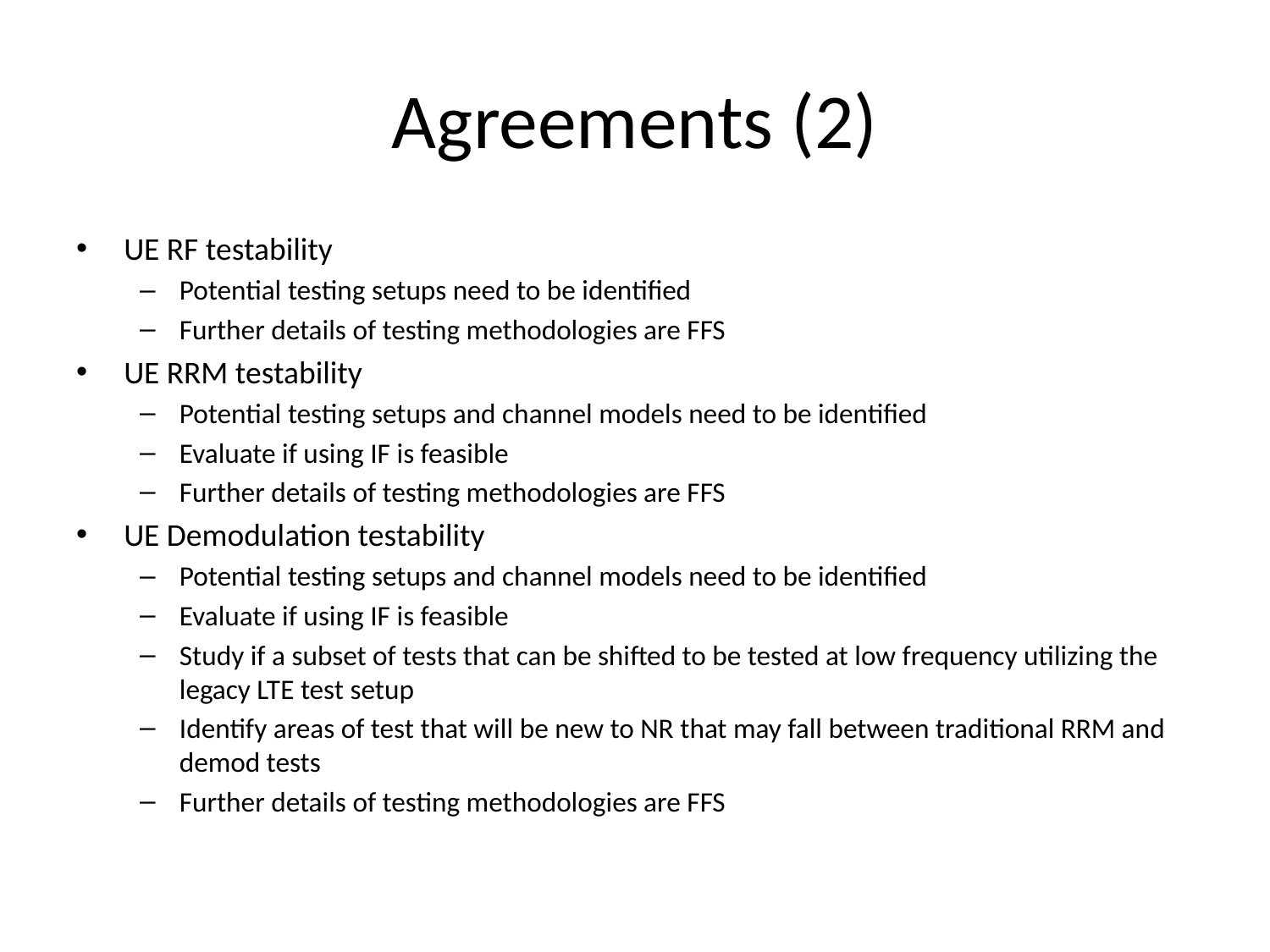

# Agreements (2)
UE RF testability
Potential testing setups need to be identified
Further details of testing methodologies are FFS
UE RRM testability
Potential testing setups and channel models need to be identified
Evaluate if using IF is feasible
Further details of testing methodologies are FFS
UE Demodulation testability
Potential testing setups and channel models need to be identified
Evaluate if using IF is feasible
Study if a subset of tests that can be shifted to be tested at low frequency utilizing the legacy LTE test setup
Identify areas of test that will be new to NR that may fall between traditional RRM and demod tests
Further details of testing methodologies are FFS